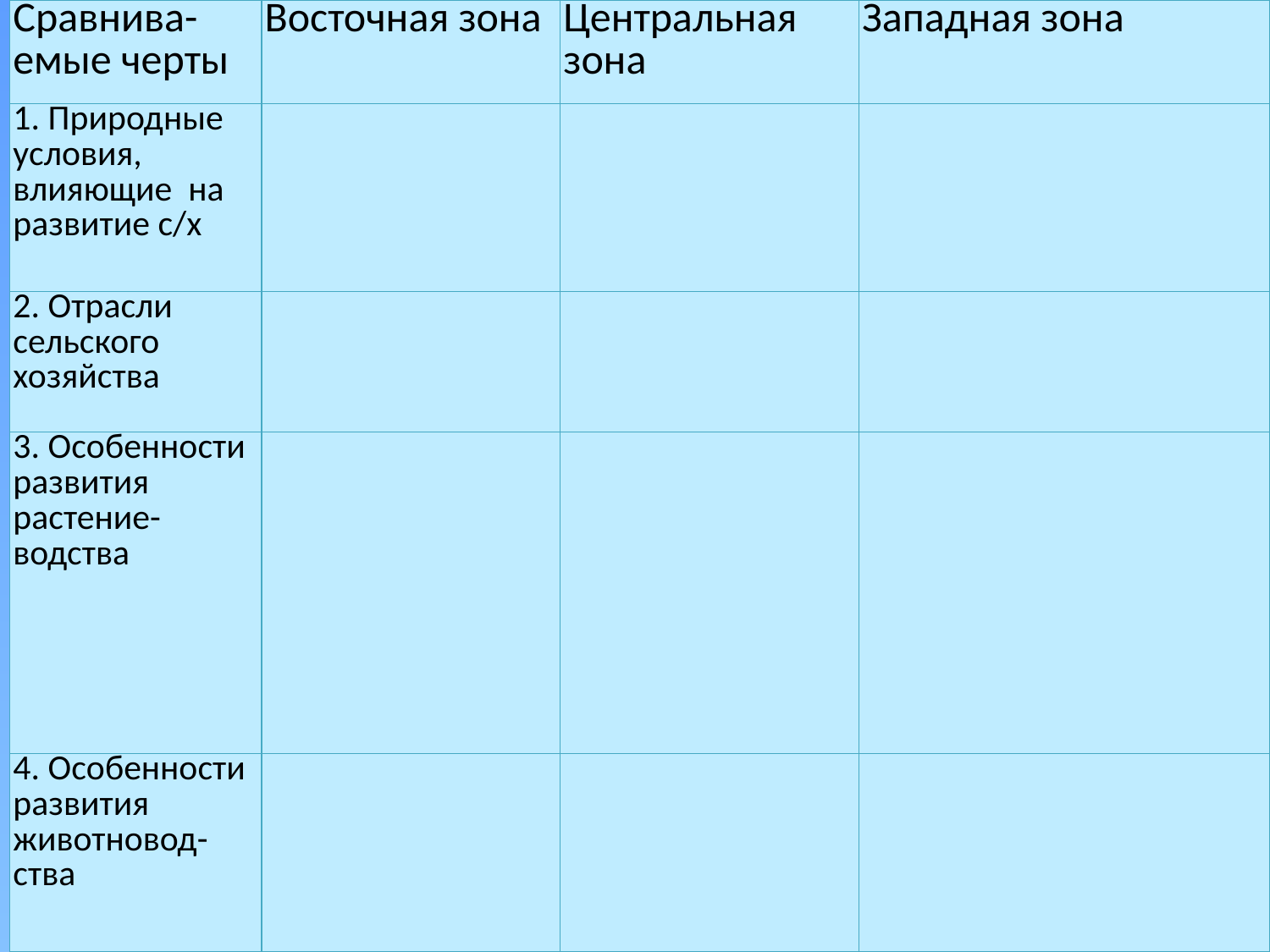

| Сравнива-емые черты | Восточная зона | Центральная зона | Западная зона |
| --- | --- | --- | --- |
| 1. Природные условия, влияющие на развитие с/х |  |  |  |
| 2. Отрасли сельского хозяйства |  |  |  |
| 3. Особенности развития растение-водства |  |  |  |
| 4. Особенности развития животновод-ства |  |  |  |